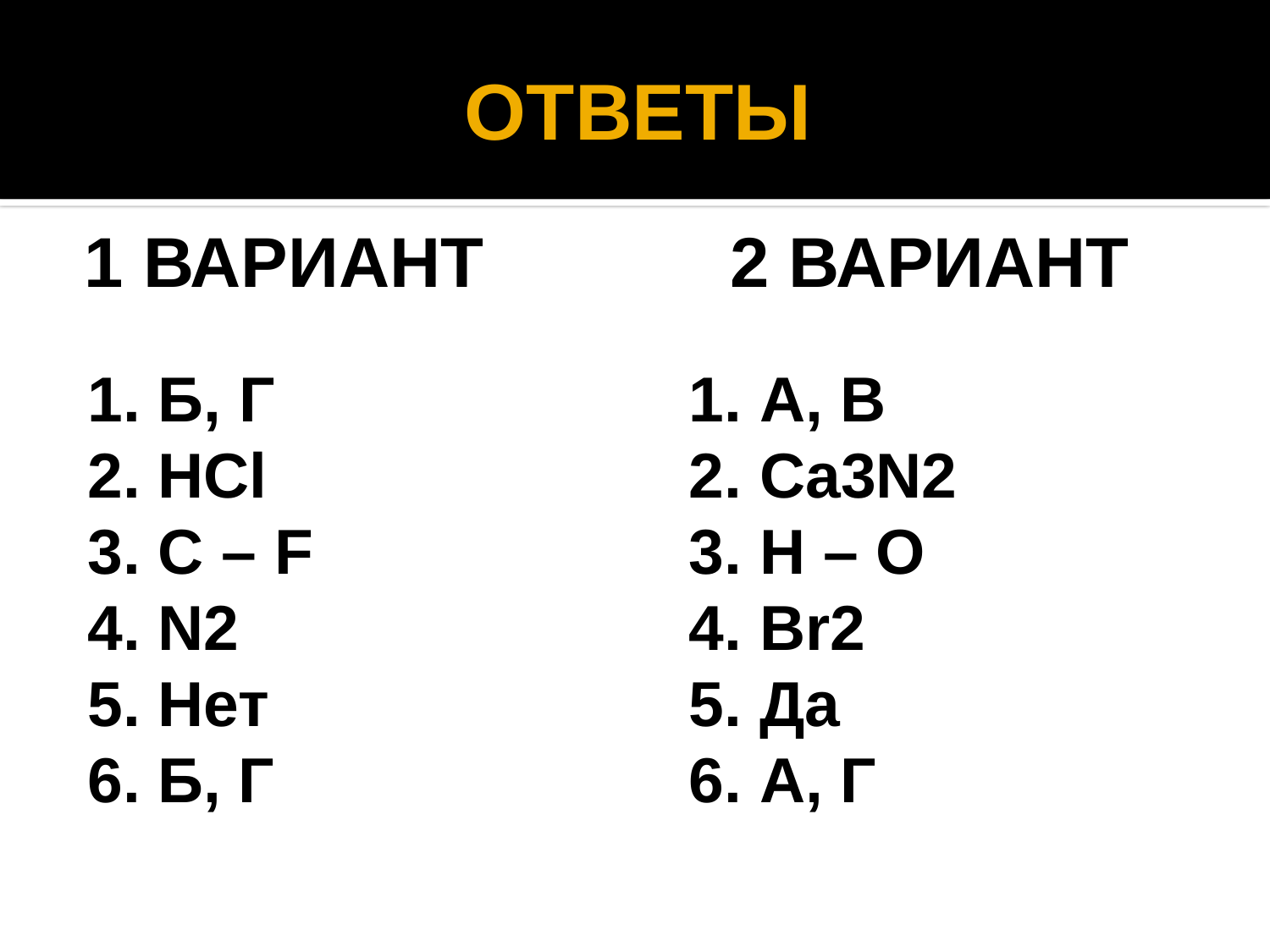

# ОТВЕТЫ
1 вариант
2 вариант
1. Б, Г
2. HCl
3. C – F
4. N2
5. Нет
6. Б, Г

1. А, В
2. Ca3N2
3. H – O
4. Br2
5. Да
6. А, Г